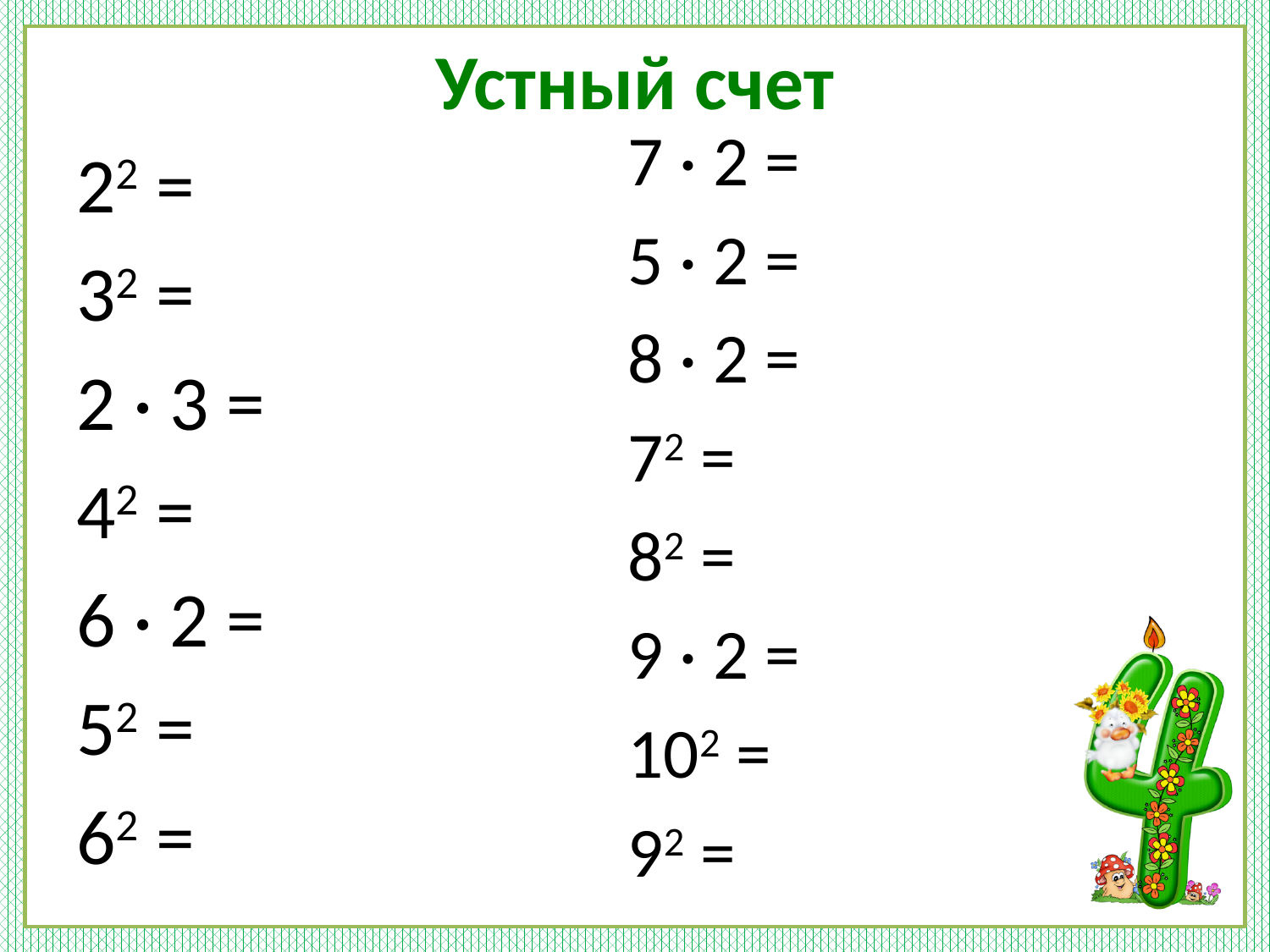

# Устный счет
7 · 2 =
5 · 2 =
8 · 2 =
72 =
82 =
9 · 2 =
102 =
92 =

22 =
32 =
2 · 3 =
42 =
6 · 2 =
52 =
62 =